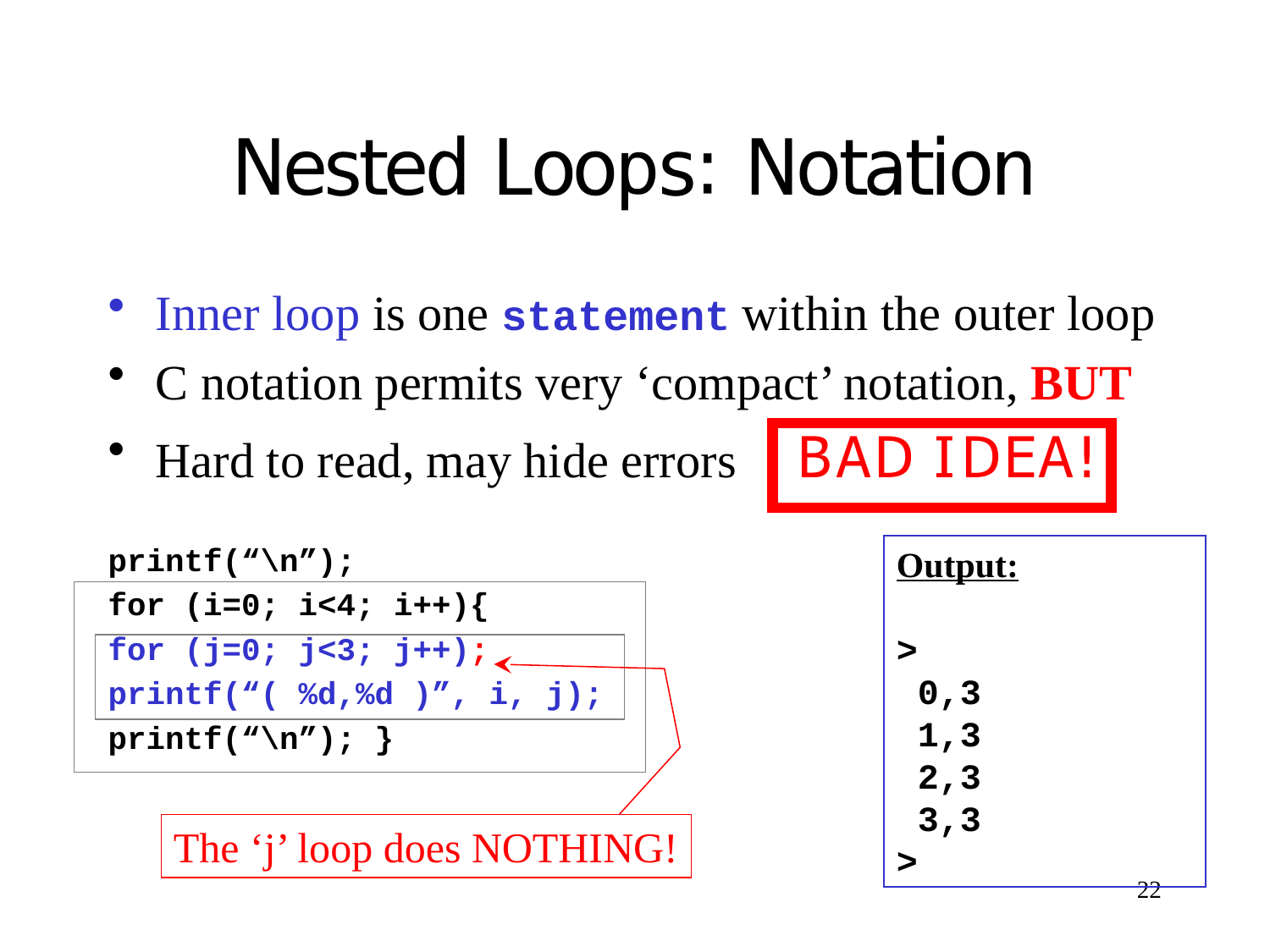

# Nested Loops: Notation
Inner loop is one statement within the outer loop
C notation permits very ‘compact’ notation, BUT
Hard to read, may hide errors     BAD IDEA!

printf(“\n”);
for (i=0; i<4; i++){
for (j=0; j<3; j++);
printf(“( %d,%d )”, i, j);
printf(“\n”); }

Output:

>
 0,3
 1,3
 2,3
 3,3
>

The ‘j’ loop does NOTHING!
22